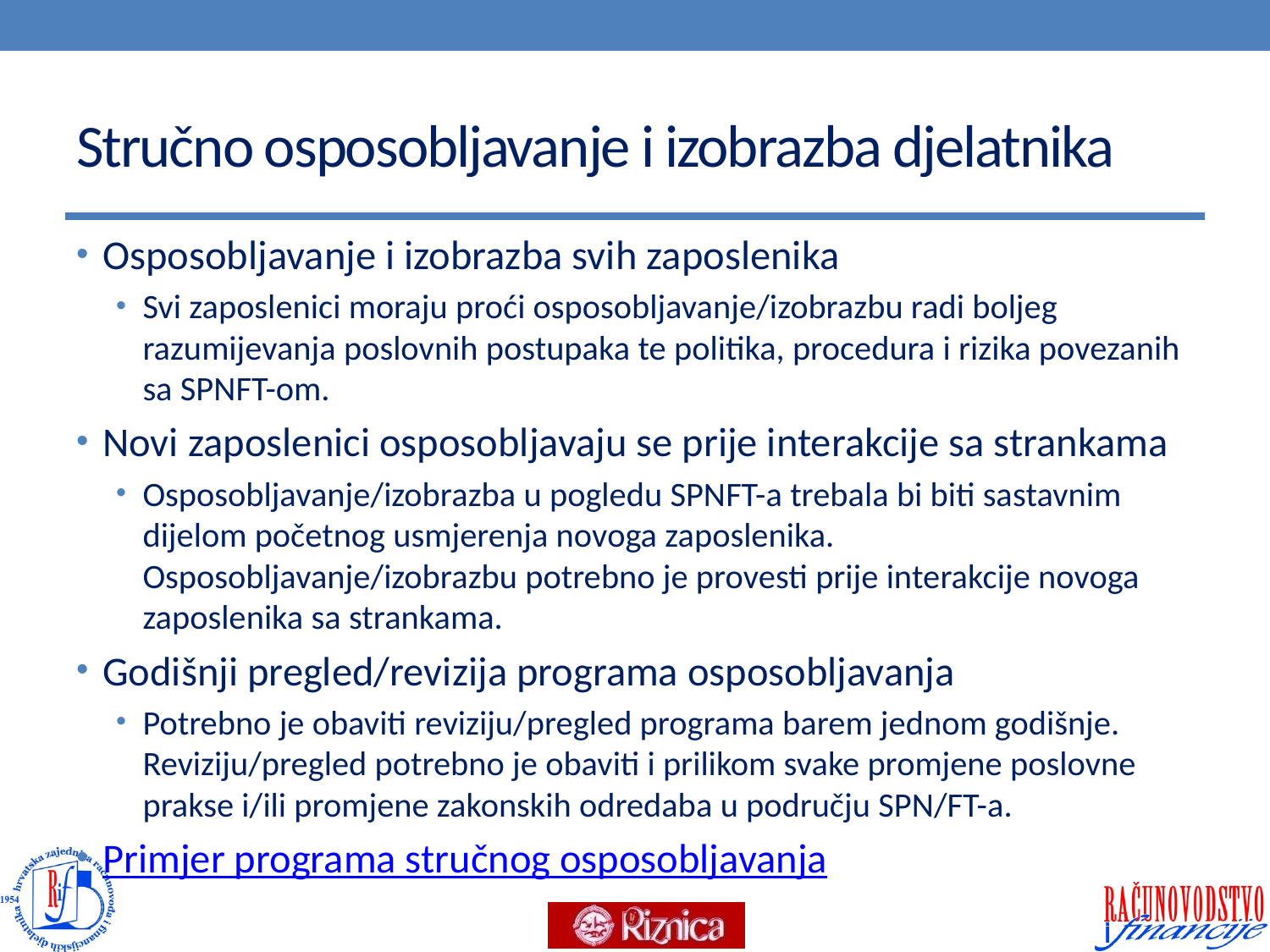

# Stručno osposobljavanje i izobrazba djelatnika
Osposobljavanje i izobrazba svih zaposlenika
Svi zaposlenici moraju proći osposobljavanje/izobrazbu radi boljeg razumijevanja poslovnih postupaka te politika, procedura i rizika povezanih sa SPNFT-om.
Novi zaposlenici osposobljavaju se prije interakcije sa strankama
Osposobljavanje/izobrazba u pogledu SPNFT-a trebala bi biti sastavnim  dijelom početnog usmjerenja novoga zaposlenika. Osposobljavanje/izobrazbu potrebno je provesti prije interakcije novoga zaposlenika sa strankama.
Godišnji pregled/revizija programa osposobljavanja
Potrebno je obaviti reviziju/pregled programa barem jednom godišnje. Reviziju/pregled potrebno je obaviti i prilikom svake promjene poslovne prakse i/ili promjene zakonskih odredaba u području SPN/FT-a.
Primjer programa stručnog osposobljavanja